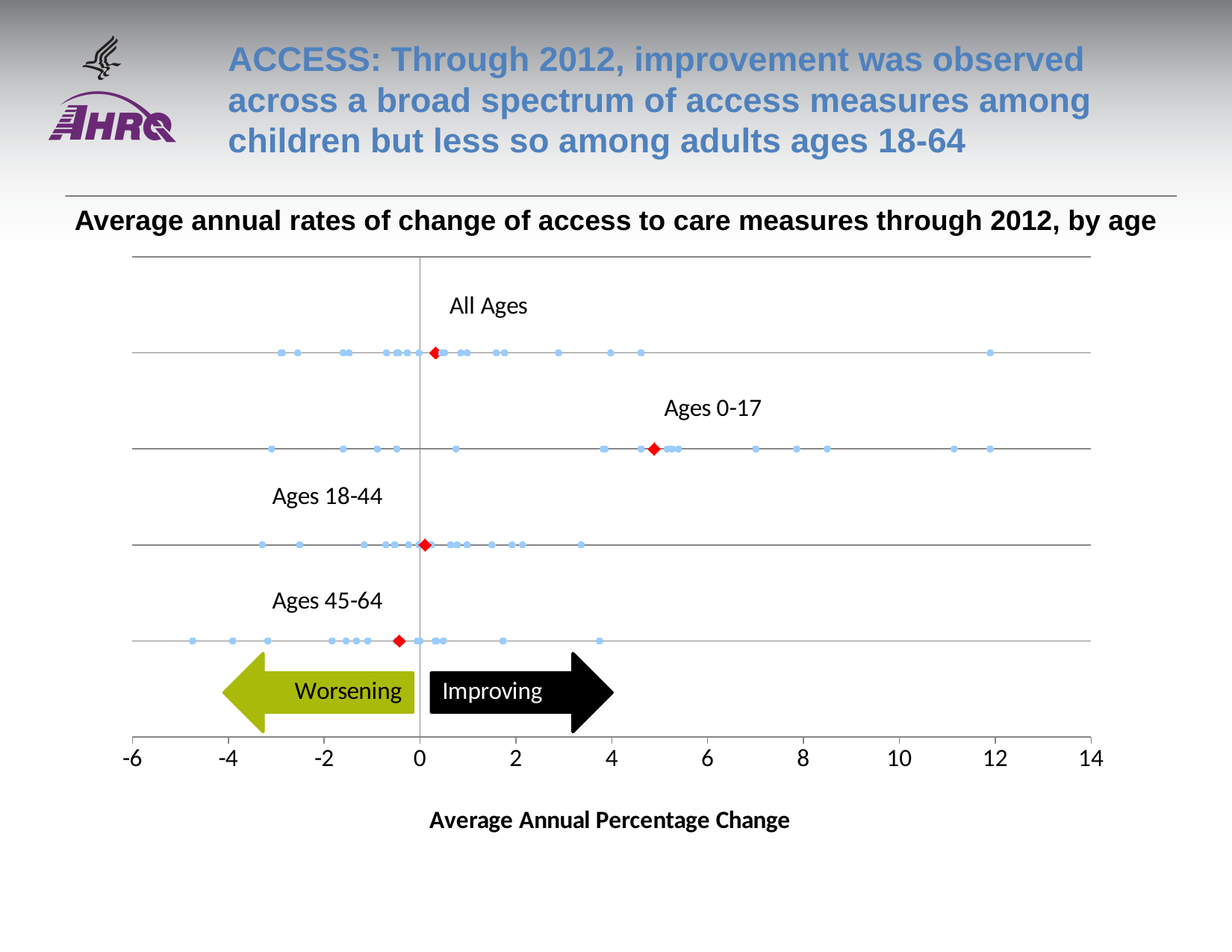

# ACCESS: Through 2012, improvement was observed across a broad spectrum of access measures among children but less so among adults ages 18-64
Average annual rates of change of access to care measures through 2012, by age

### Chart

| Category | Y-Values |
|---|---|